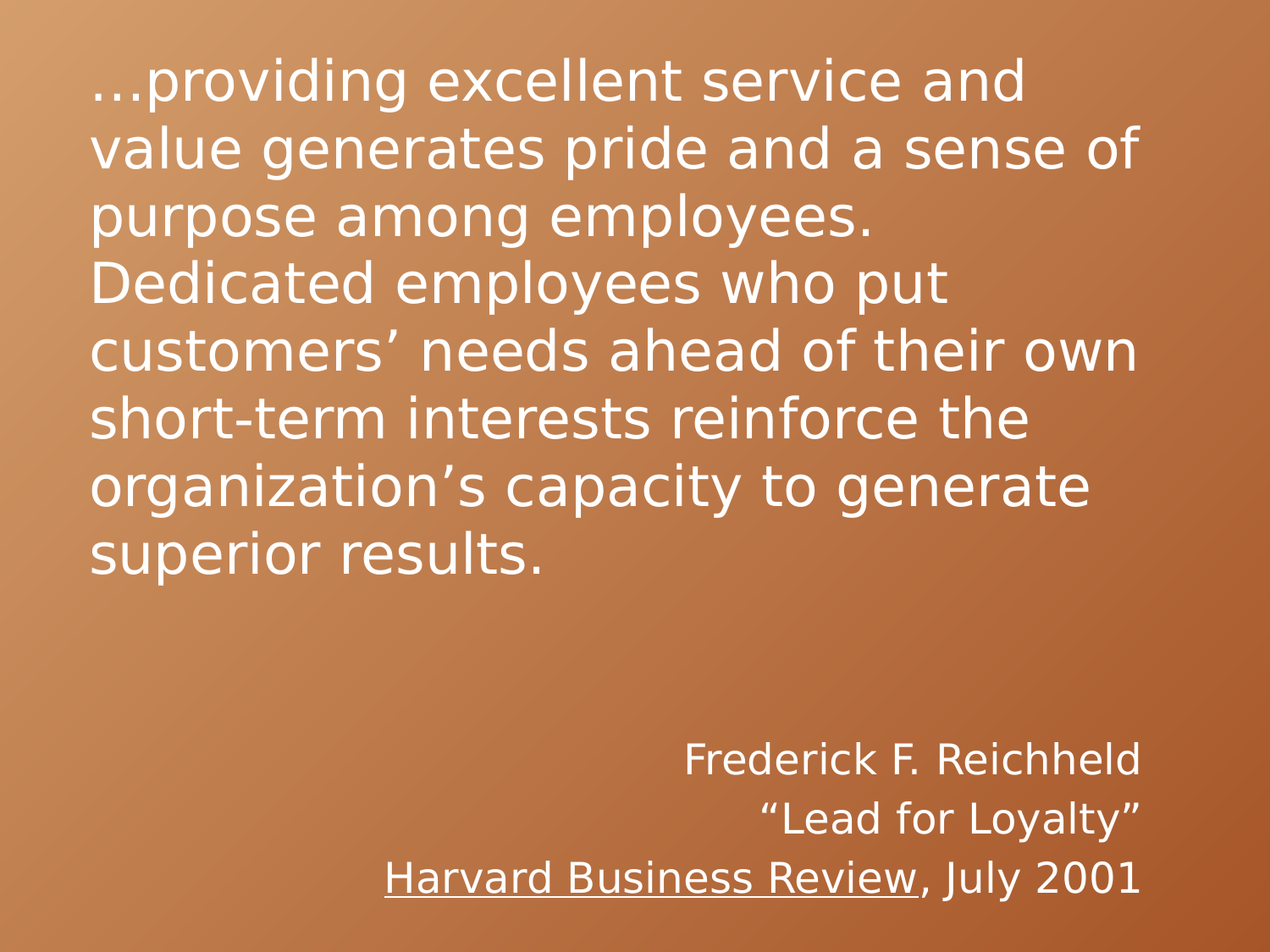

…providing excellent service and value generates pride and a sense of purpose among employees.  Dedicated employees who put customers’ needs ahead of their own short-term interests reinforce the organization’s capacity to generate superior results.
Frederick F. Reichheld
“Lead for Loyalty”
Harvard Business Review, July 2001